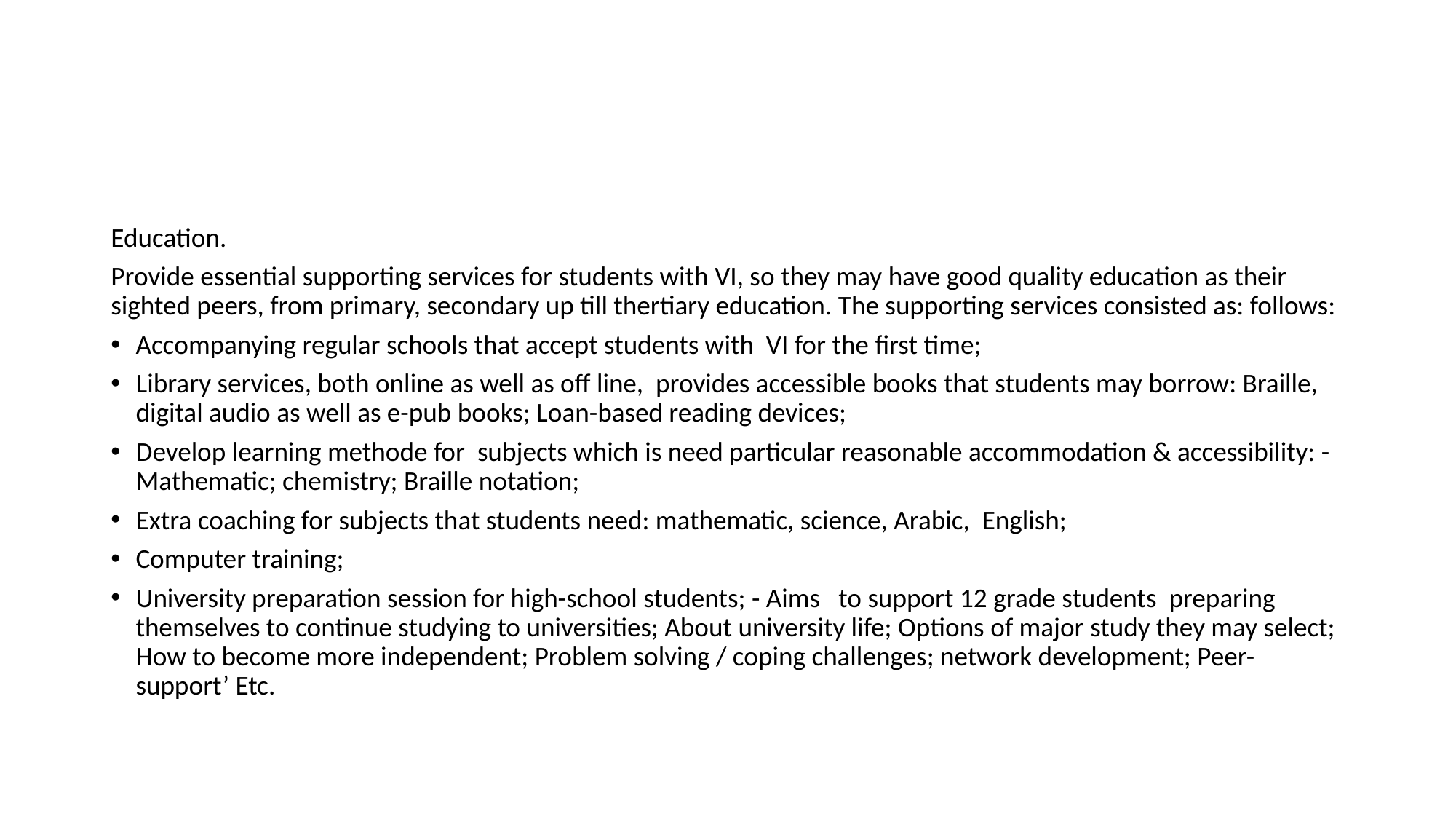

Education.
Provide essential supporting services for students with VI, so they may have good quality education as their sighted peers, from primary, secondary up till thertiary education. The supporting services consisted as: follows:
Accompanying regular schools that accept students with  VI for the first time;
Library services, both online as well as off line,  provides accessible books that students may borrow: Braille, digital audio as well as e-pub books; Loan-based reading devices;
Develop learning methode for  subjects which is need particular reasonable accommodation & accessibility: - Mathematic; chemistry; Braille notation;
Extra coaching for subjects that students need: mathematic, science, Arabic,  English;
Computer training;
University preparation session for high-school students; - Aims   to support 12 grade students  preparing themselves to continue studying to universities; About university life; Options of major study they may select; How to become more independent; Problem solving / coping challenges; network development; Peer-support’ Etc.